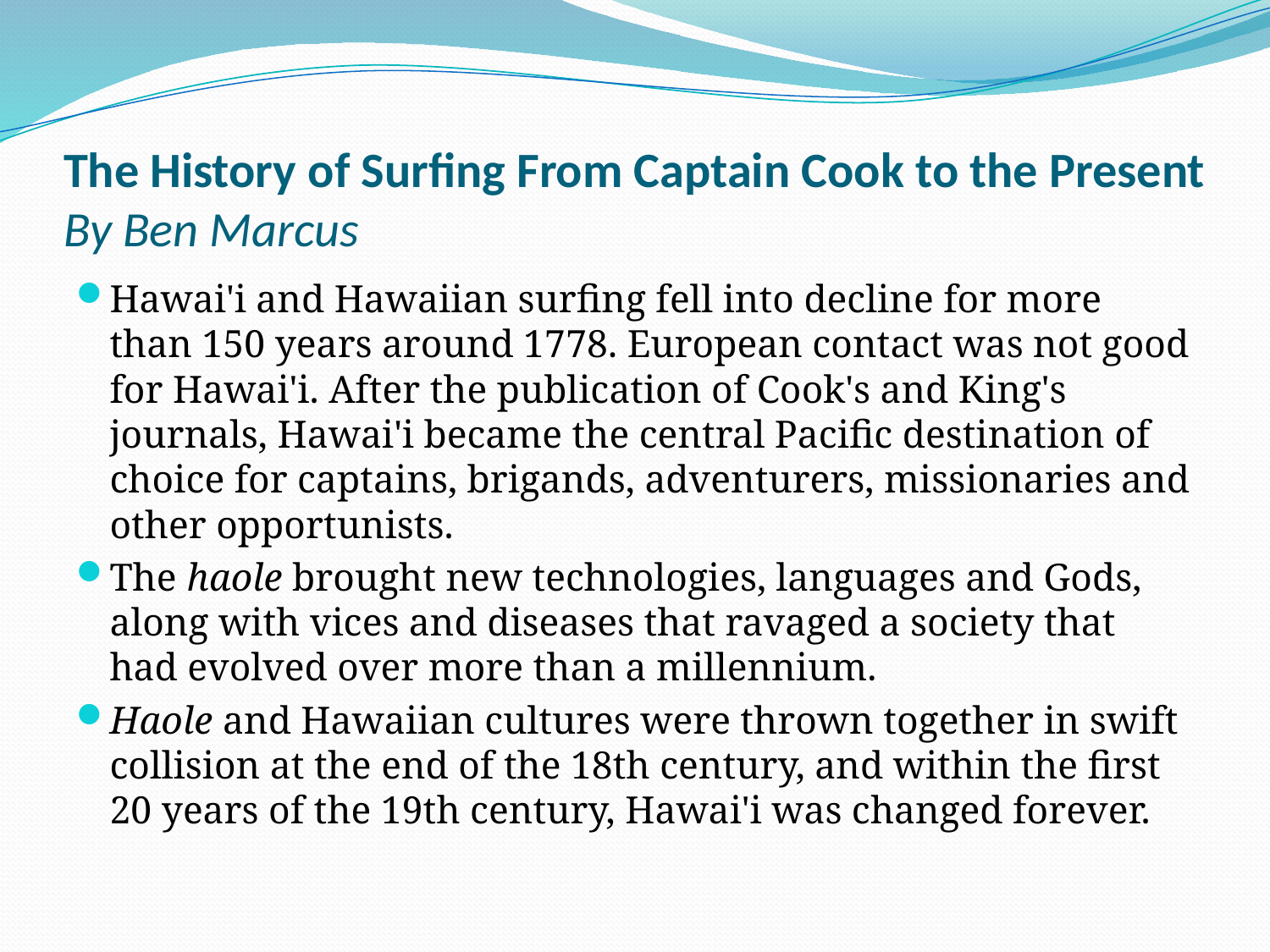

# The History of Surfing From Captain Cook to the Present By Ben Marcus
Hawai'i and Hawaiian surfing fell into decline for more than 150 years around 1778. European contact was not good for Hawai'i. After the publication of Cook's and King's journals, Hawai'i became the central Pacific destination of choice for captains, brigands, adventurers, missionaries and other opportunists.
The haole brought new technologies, languages and Gods, along with vices and diseases that ravaged a society that had evolved over more than a millennium.
Haole and Hawaiian cultures were thrown together in swift collision at the end of the 18th century, and within the first 20 years of the 19th century, Hawai'i was changed forever.